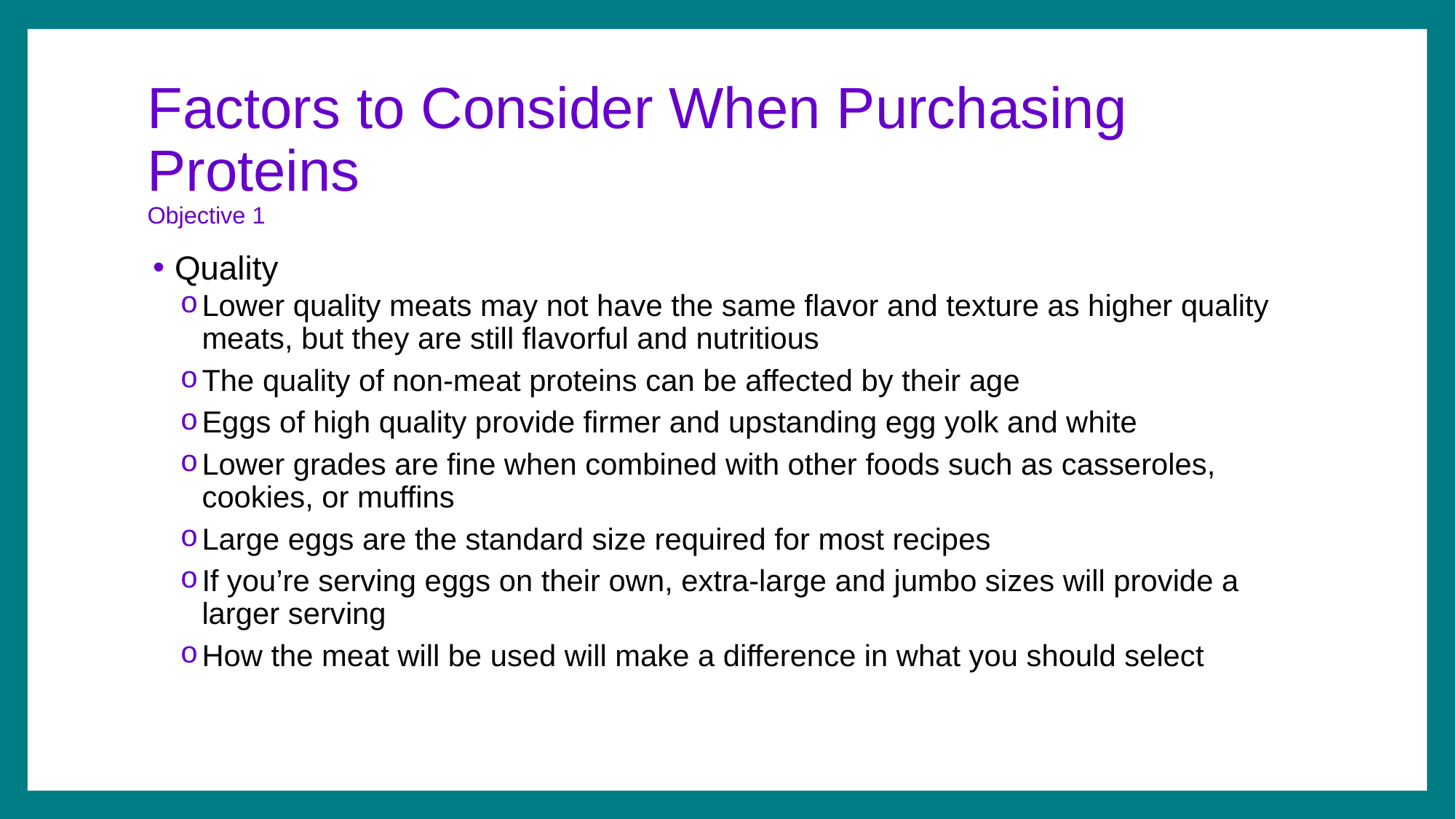

# Factors to Consider When Purchasing Proteins Objective 1
Quality
Lower quality meats may not have the same flavor and texture as higher quality meats, but they are still flavorful and nutritious
The quality of non-meat proteins can be affected by their age
Eggs of high quality provide firmer and upstanding egg yolk and white
Lower grades are fine when combined with other foods such as casseroles, cookies, or muffins
Large eggs are the standard size required for most recipes
If you’re serving eggs on their own, extra-large and jumbo sizes will provide a larger serving
How the meat will be used will make a difference in what you should select